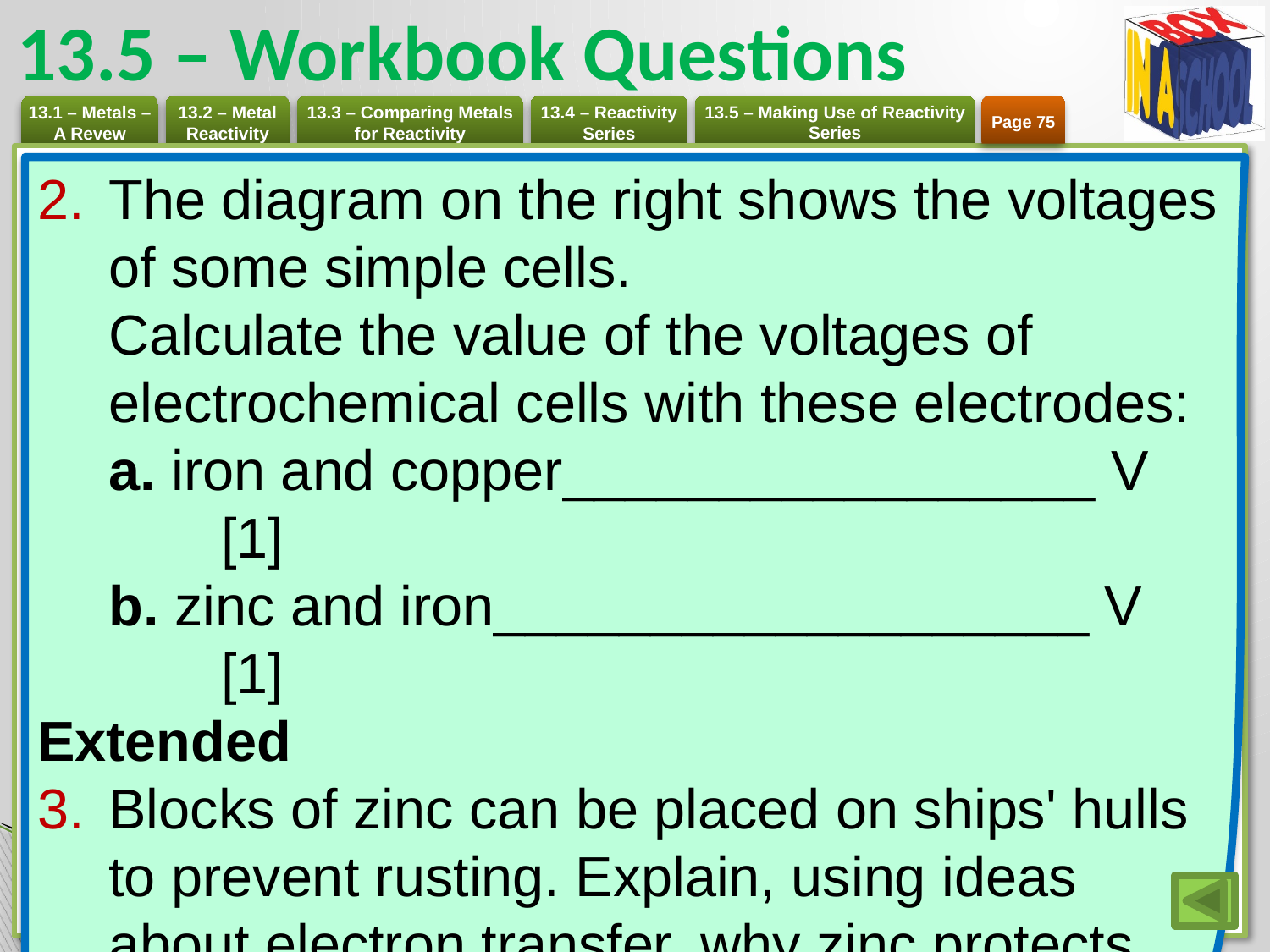

# 13.5 – Workbook Questions
Page 75
The diagram on the right shows the voltages of some simple cells.
Calculate the value of the voltages of electrochemical cells with these electrodes:
a. iron and copper_________________ V 	[1]
b. zinc and iron___________________ V 	[1]
Extended
Blocks of zinc can be placed on ships' hulls to prevent rusting. Explain, using ideas about electron transfer, why zinc protects
the hull from rusting.			     [4]